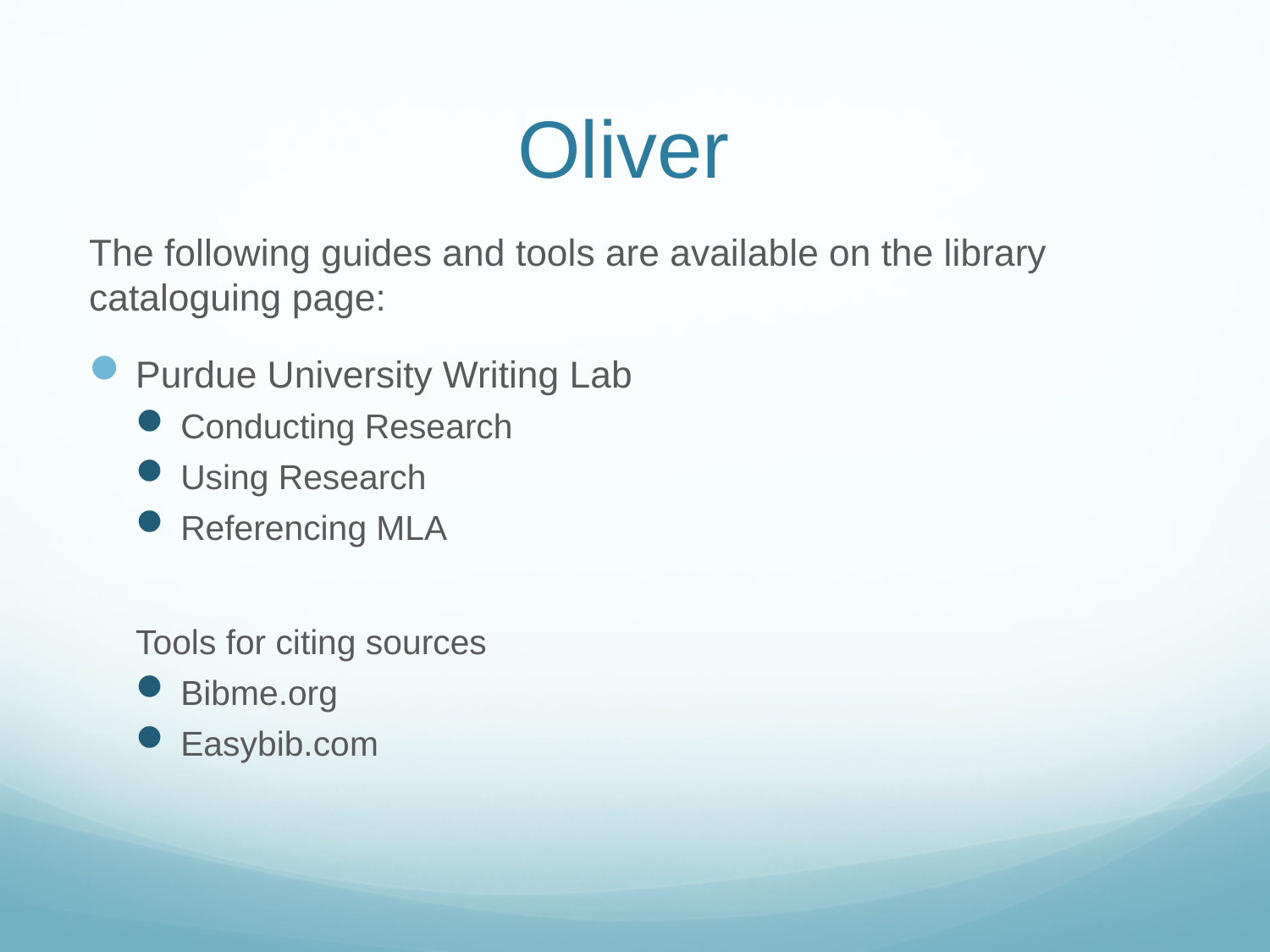

# Oliver
The following guides and tools are available on the library cataloguing page:
Purdue University Writing Lab
Conducting Research
Using Research
Referencing MLA

Tools for citing sources
Bibme.org
Easybib.com